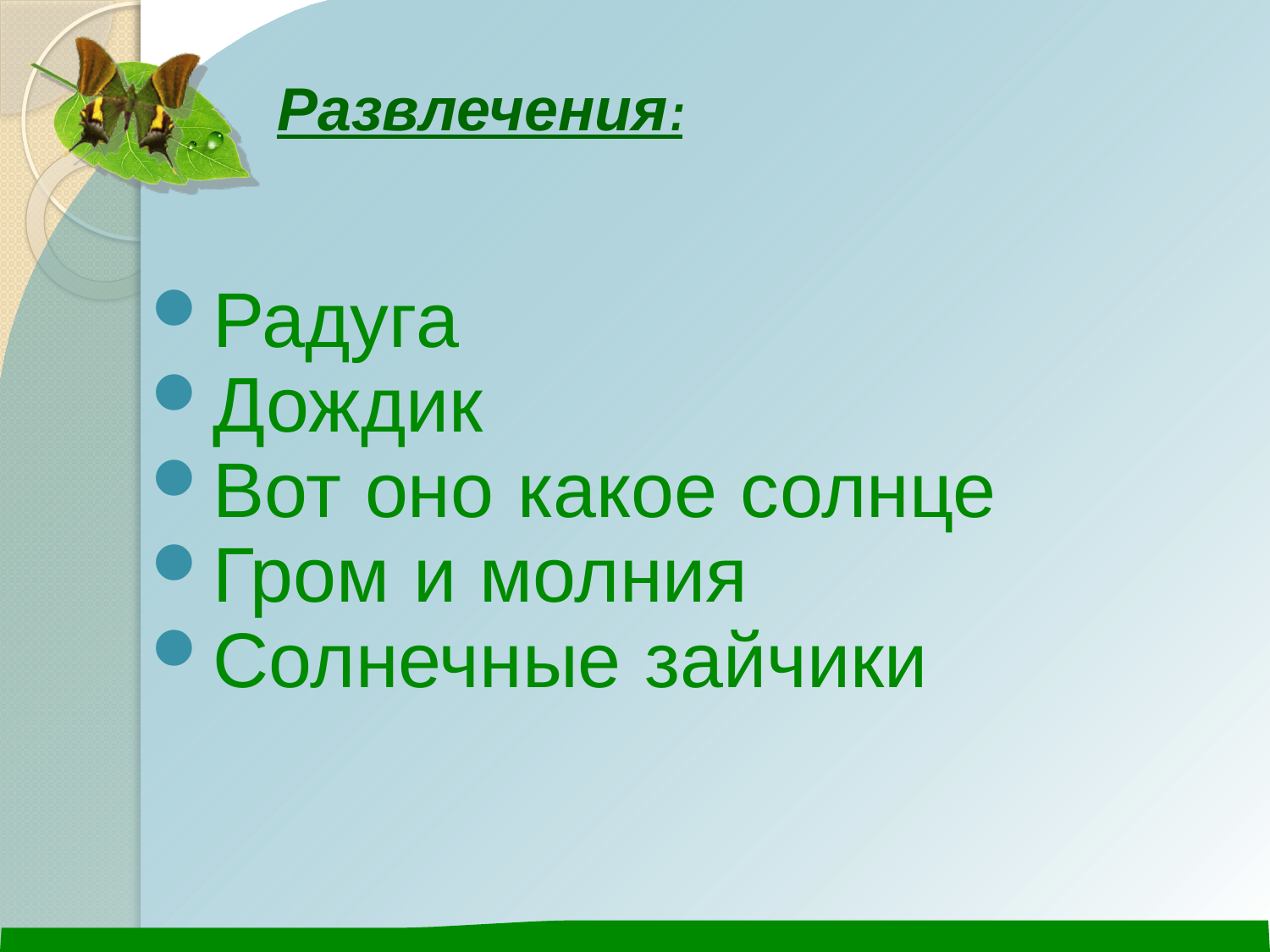

# Развлечения:

Радуга
Дождик
Вот оно какое солнце
Гром и молния
Солнечные зайчики